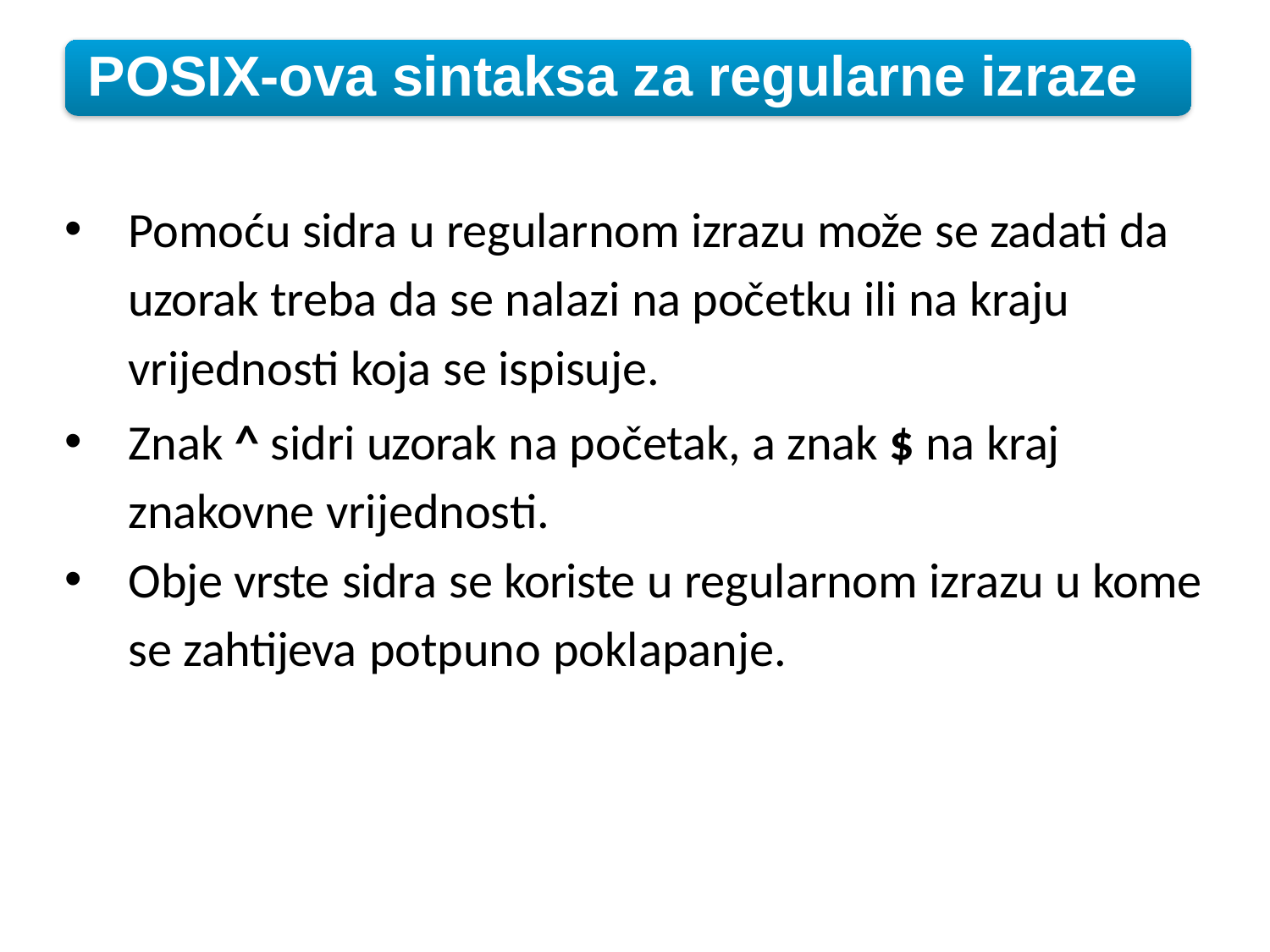

POSIX-ova sintaksa za regularne izraze
Pomoću sidra u regularnom izrazu može se zadati da uzorak treba da se nalazi na početku ili na kraju vrijednosti koja se ispisuje.
Znak ^ sidri uzorak na početak, a znak $ na kraj znakovne vrijednosti.
Obje vrste sidra se koriste u regularnom izrazu u kome se zahtijeva potpuno poklapanje.